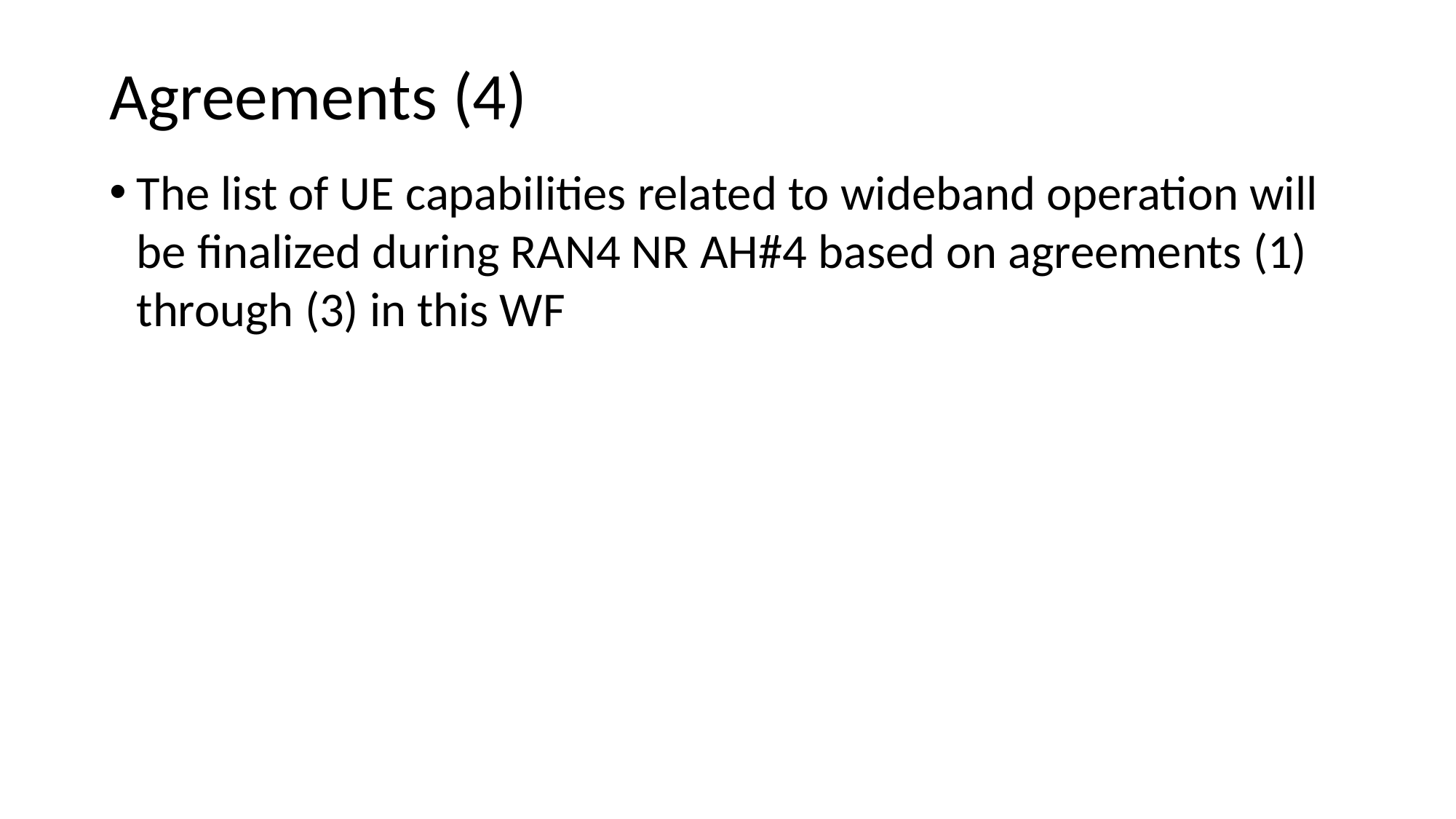

Agreements (4)
The list of UE capabilities related to wideband operation will be finalized during RAN4 NR AH#4 based on agreements (1) through (3) in this WF